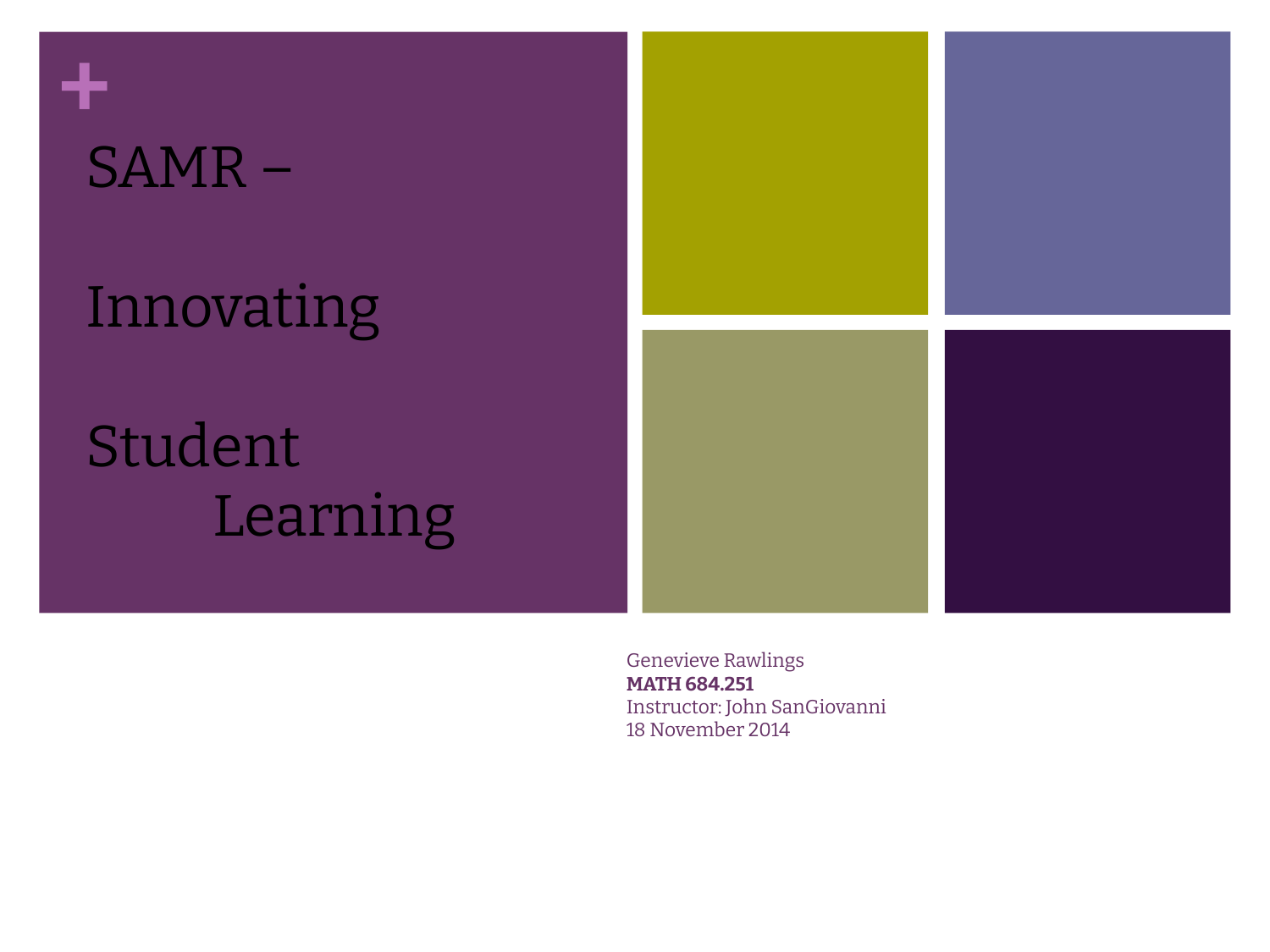

SAMR –
		Innovating
			Student 				Learning
# Genevieve Rawlings MATH 684.251 Instructor: John SanGiovanni 18 November 2014